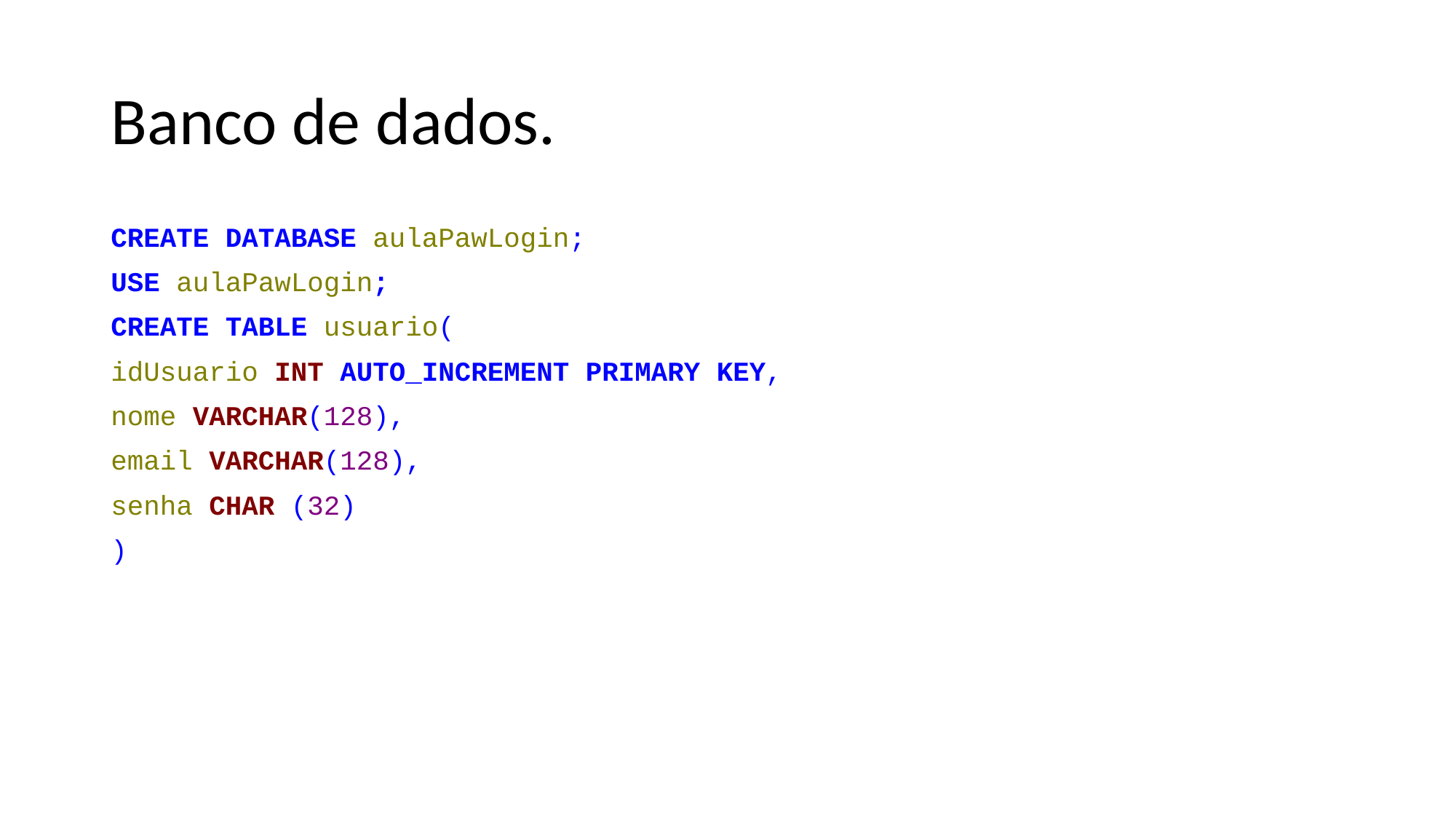

# Banco de dados.
CREATE DATABASE aulaPawLogin;
USE aulaPawLogin;
CREATE TABLE usuario(
idUsuario INT AUTO_INCREMENT PRIMARY KEY,
nome VARCHAR(128),
email VARCHAR(128),
senha CHAR (32)
)